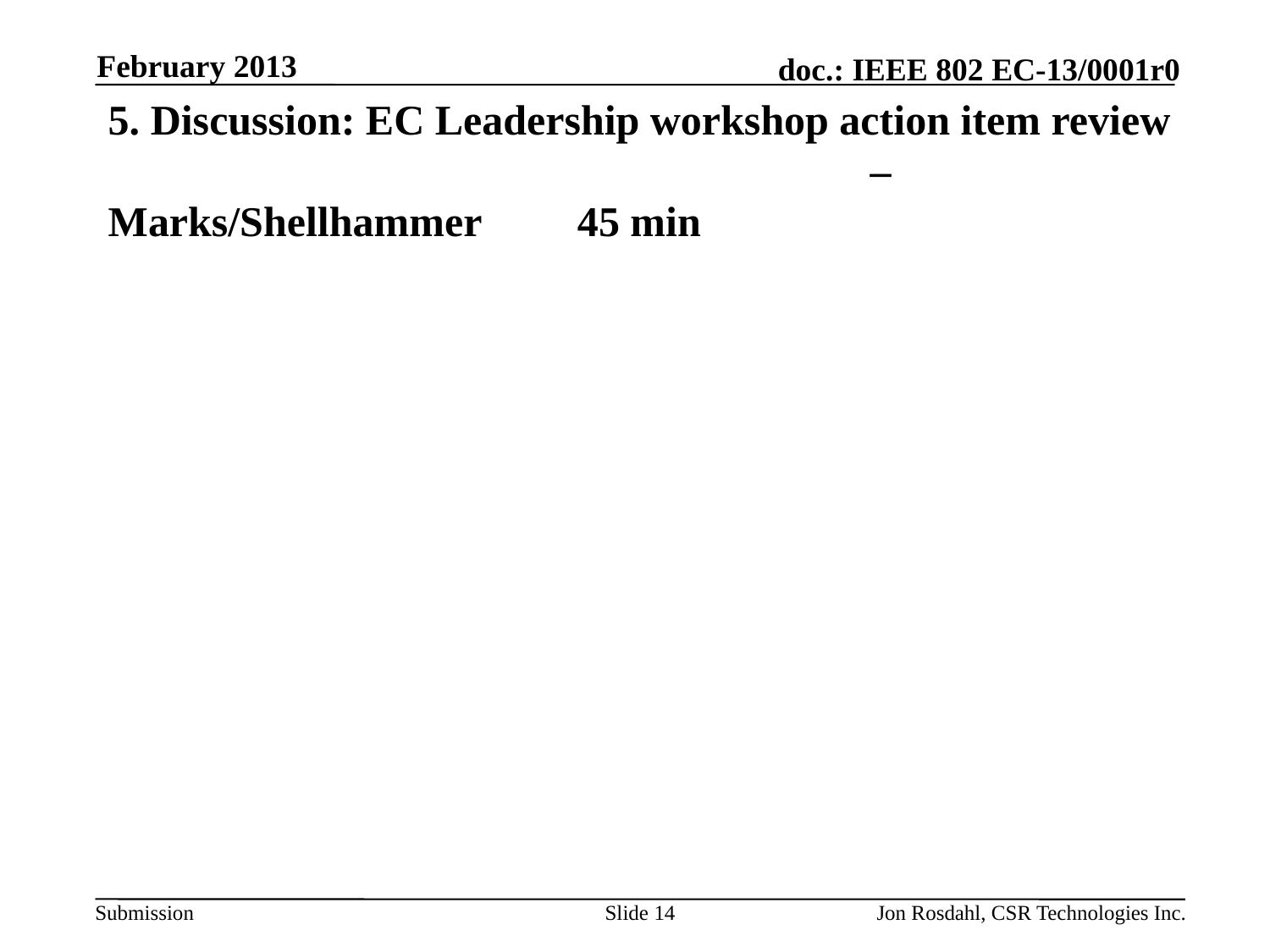

February 2013
# 5. Discussion: EC Leadership workshop action item review – Marks/Shellhammer         45 min

Slide 14
Jon Rosdahl, CSR Technologies Inc.